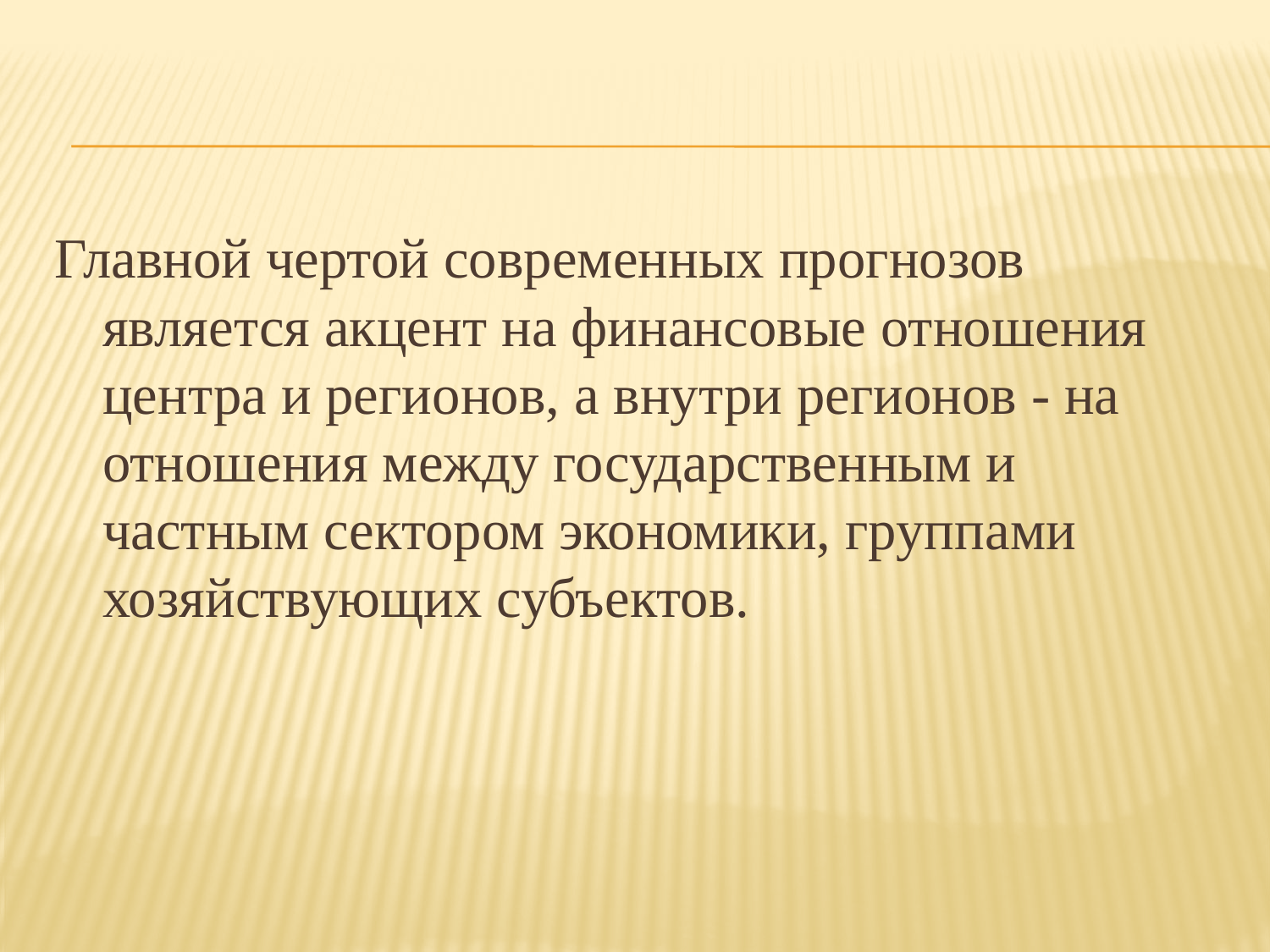

Главной чертой современных прогнозов является акцент на финансовые отношения центра и регионов, а внутри регионов - на отношения между государственным и частным сектором экономики, группами хозяйствующих субъектов.